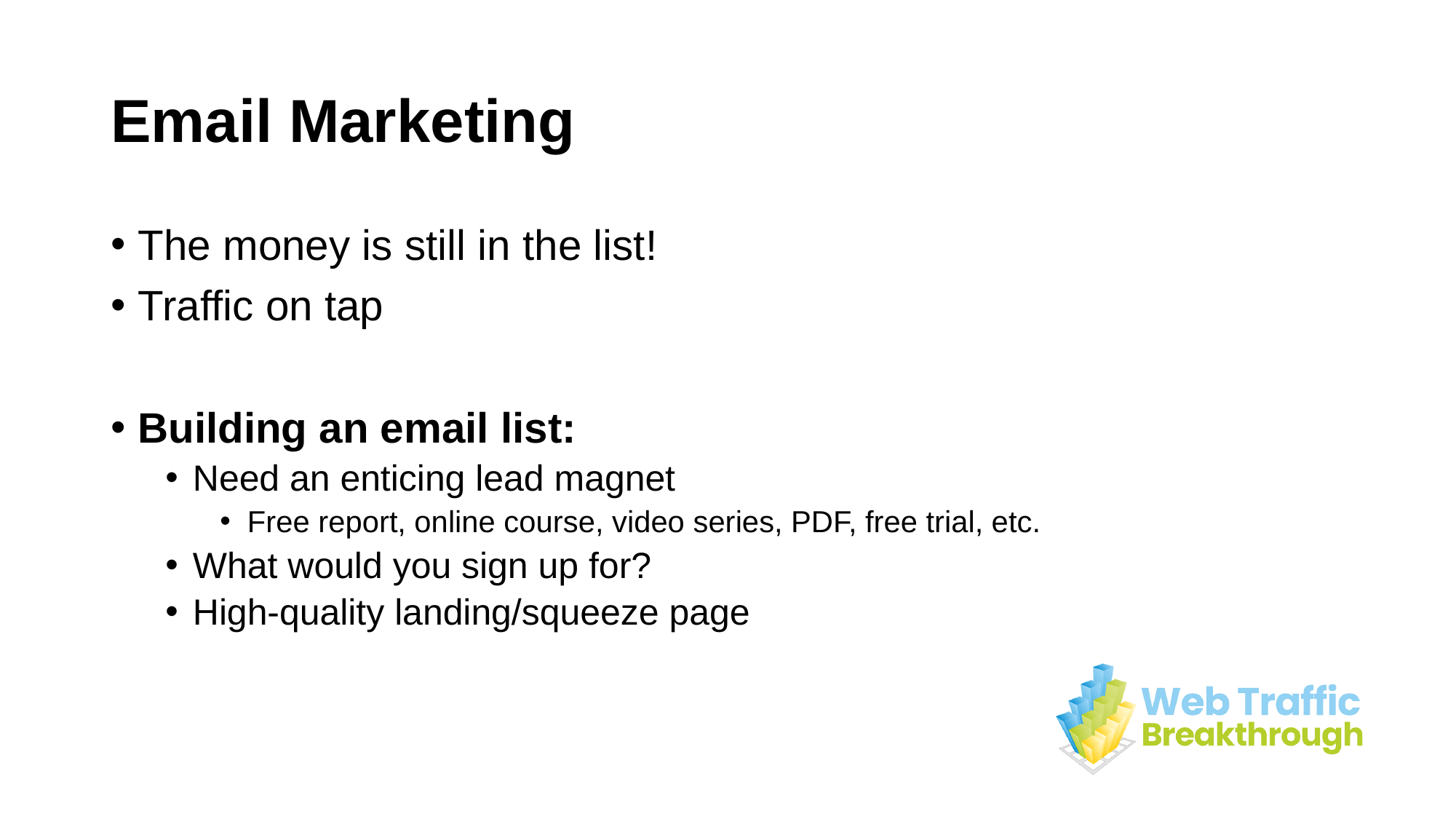

# Email Marketing
The money is still in the list!
Traffic on tap

Building an email list:
Need an enticing lead magnet
Free report, online course, video series, PDF, free trial, etc.
What would you sign up for?
High-quality landing/squeeze page